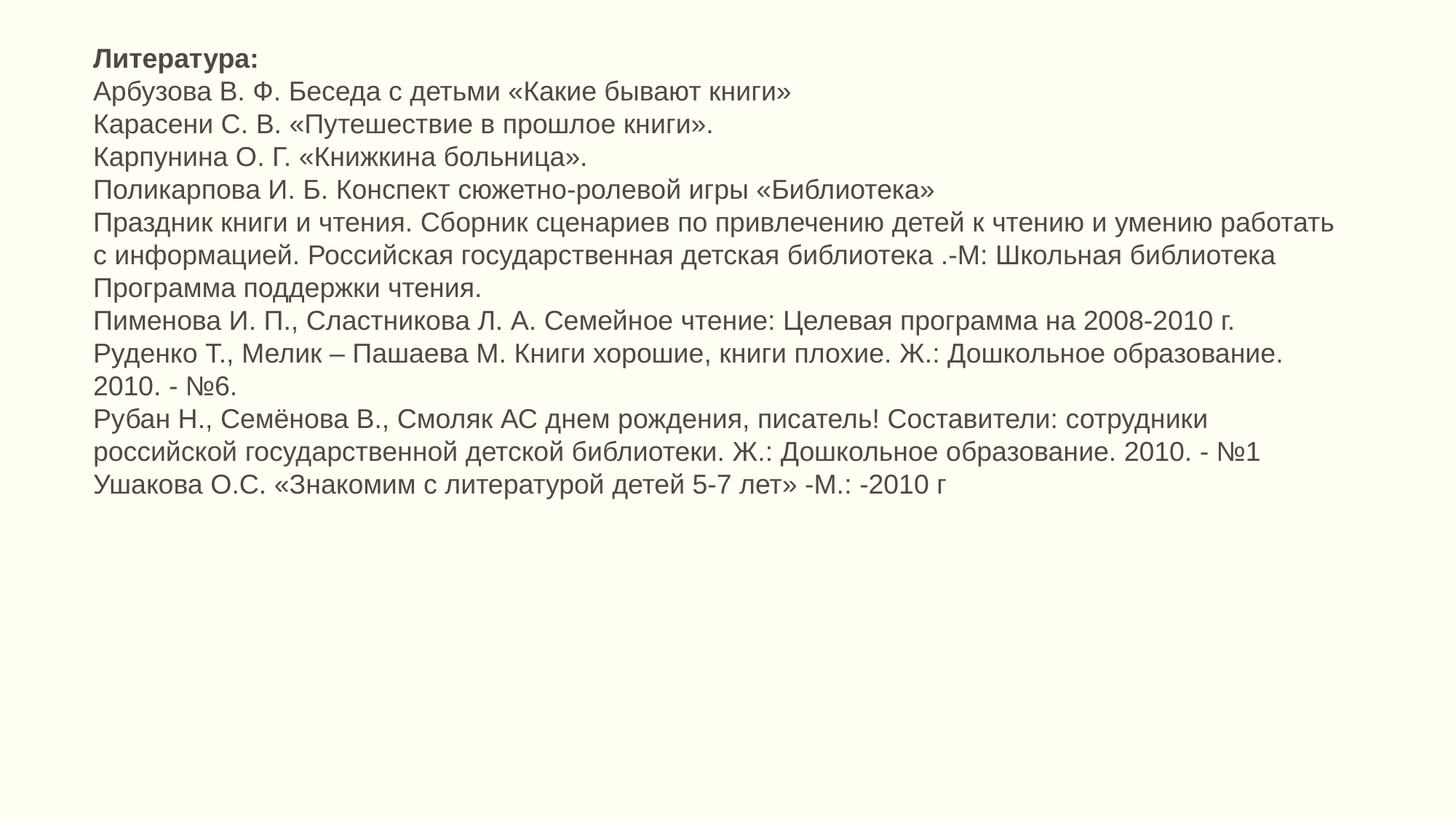

Литература:
Арбузова В. Ф. Беседа с детьми «Какие бывают книги»
Карасени С. В. «Путешествие в прошлое книги».
Карпунина О. Г. «Книжкина больница».
Поликарпова И. Б. Конспект сюжетно-ролевой игры «Библиотека»
Праздник книги и чтения. Сборник сценариев по привлечению детей к чтению и умению работать с информацией. Российская государственная детская библиотека .-М: Школьная библиотека Программа поддержки чтения.
Пименова И. П., Сластникова Л. А. Семейное чтение: Целевая программа на 2008-2010 г.
Руденко Т., Мелик – Пашаева М. Книги хорошие, книги плохие. Ж.: Дошкольное образование. 2010. - №6.
Рубан Н., Семёнова В., Смоляк АС днем рождения, писатель! Составители: сотрудники российской государственной детской библиотеки. Ж.: Дошкольное образование. 2010. - №1
Ушакова О.С. «Знакомим с литературой детей 5-7 лет» -М.: -2010 г